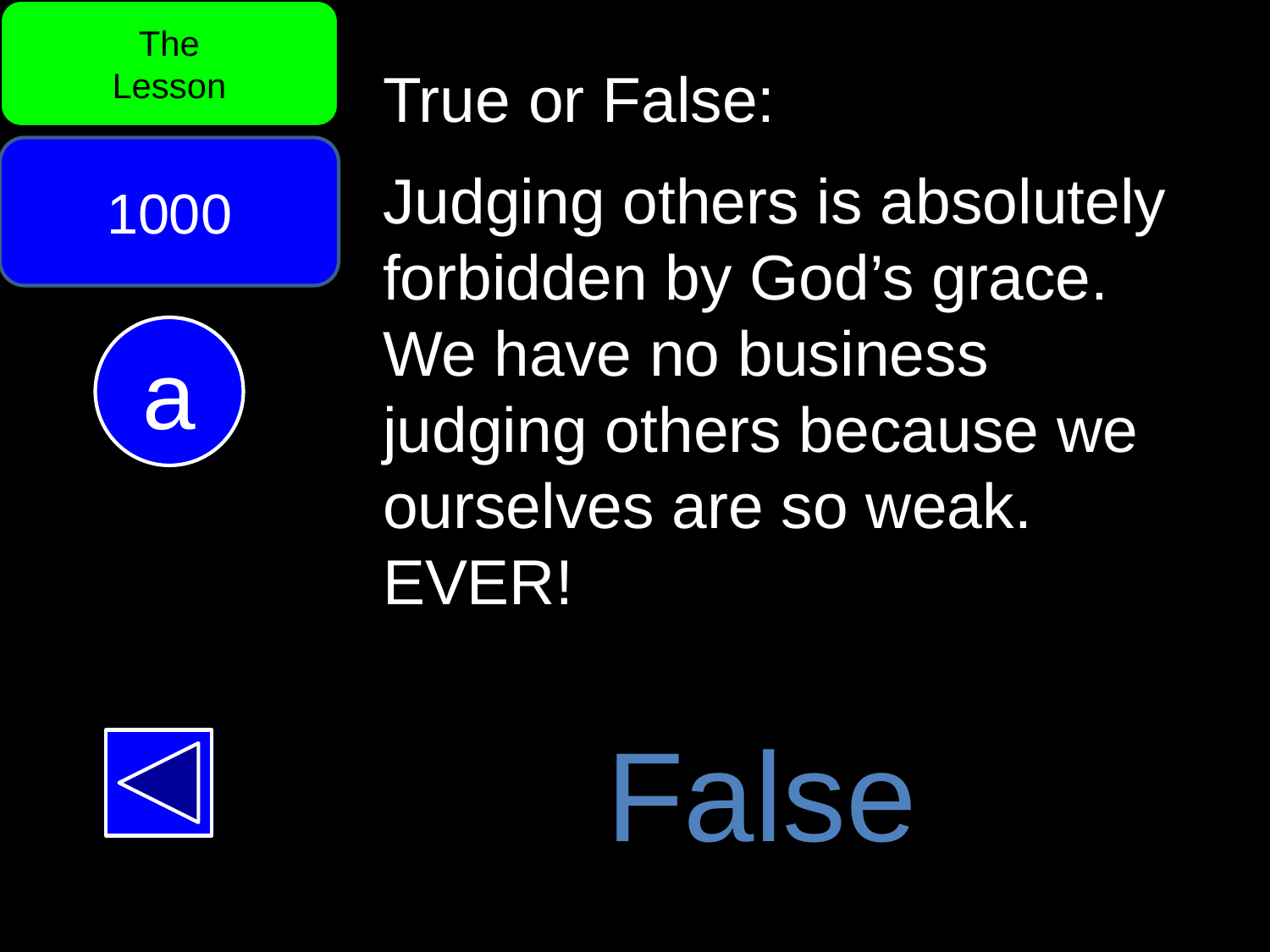

The
Lesson
True or False:

Judging others is absolutely forbidden by God’s grace. We have no business judging others because we ourselves are so weak. EVER!
1000
a
False